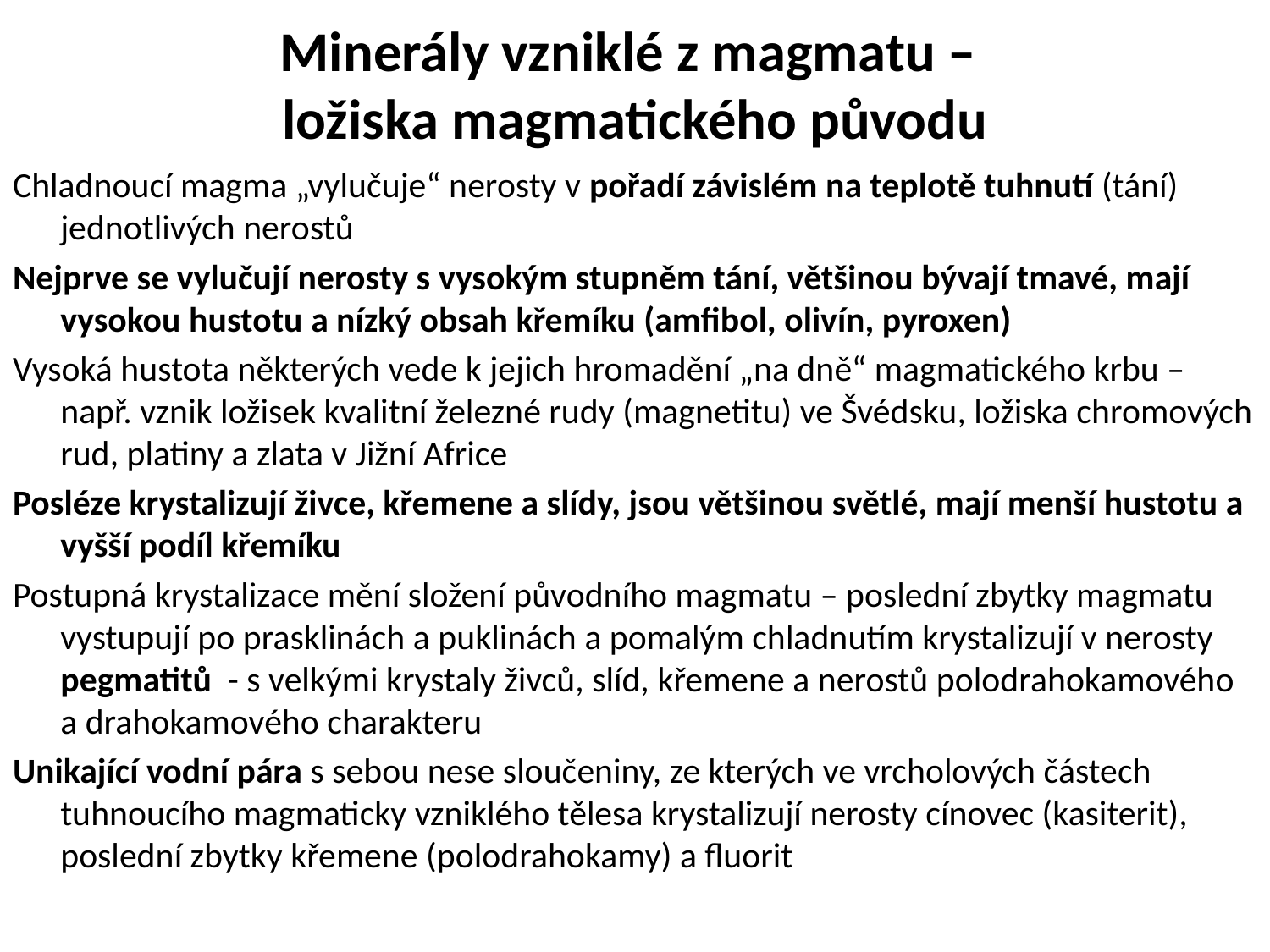

Minerály vzniklé z magmatu –
ložiska magmatického původu
Chladnoucí magma „vylučuje“ nerosty v pořadí závislém na teplotě tuhnutí (tání) jednotlivých nerostů
Nejprve se vylučují nerosty s vysokým stupněm tání, většinou bývají tmavé, mají vysokou hustotu a nízký obsah křemíku (amfibol, olivín, pyroxen)
Vysoká hustota některých vede k jejich hromadění „na dně“ magmatického krbu – např. vznik ložisek kvalitní železné rudy (magnetitu) ve Švédsku, ložiska chromových rud, platiny a zlata v Jižní Africe
Posléze krystalizují živce, křemene a slídy, jsou většinou světlé, mají menší hustotu a vyšší podíl křemíku
Postupná krystalizace mění složení původního magmatu – poslední zbytky magmatu vystupují po prasklinách a puklinách a pomalým chladnutím krystalizují v nerosty pegmatitů  - s velkými krystaly živců, slíd, křemene a nerostů polodrahokamového a drahokamového charakteru
Unikající vodní pára s sebou nese sloučeniny, ze kterých ve vrcholových částech tuhnoucího magmaticky vzniklého tělesa krystalizují nerosty cínovec (kasiterit), poslední zbytky křemene (polodrahokamy) a fluorit